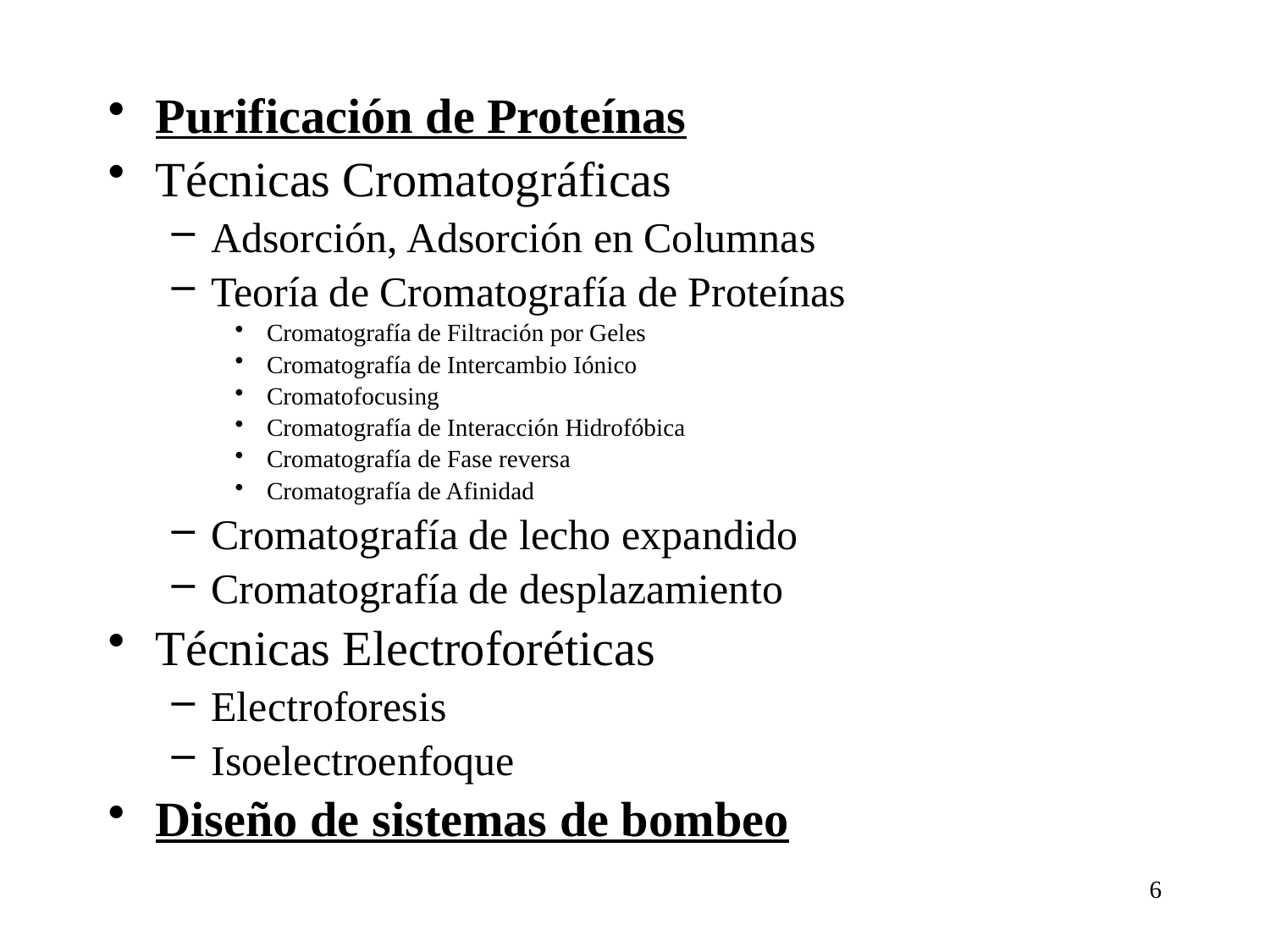

Purificación de Proteínas
Técnicas Cromatográficas
Adsorción, Adsorción en Columnas
Teoría de Cromatografía de Proteínas
Cromatografía de Filtración por Geles
Cromatografía de Intercambio Iónico
Cromatofocusing
Cromatografía de Interacción Hidrofóbica
Cromatografía de Fase reversa
Cromatografía de Afinidad
Cromatografía de lecho expandido
Cromatografía de desplazamiento
Técnicas Electroforéticas
Electroforesis
Isoelectroenfoque
Diseño de sistemas de bombeo

6